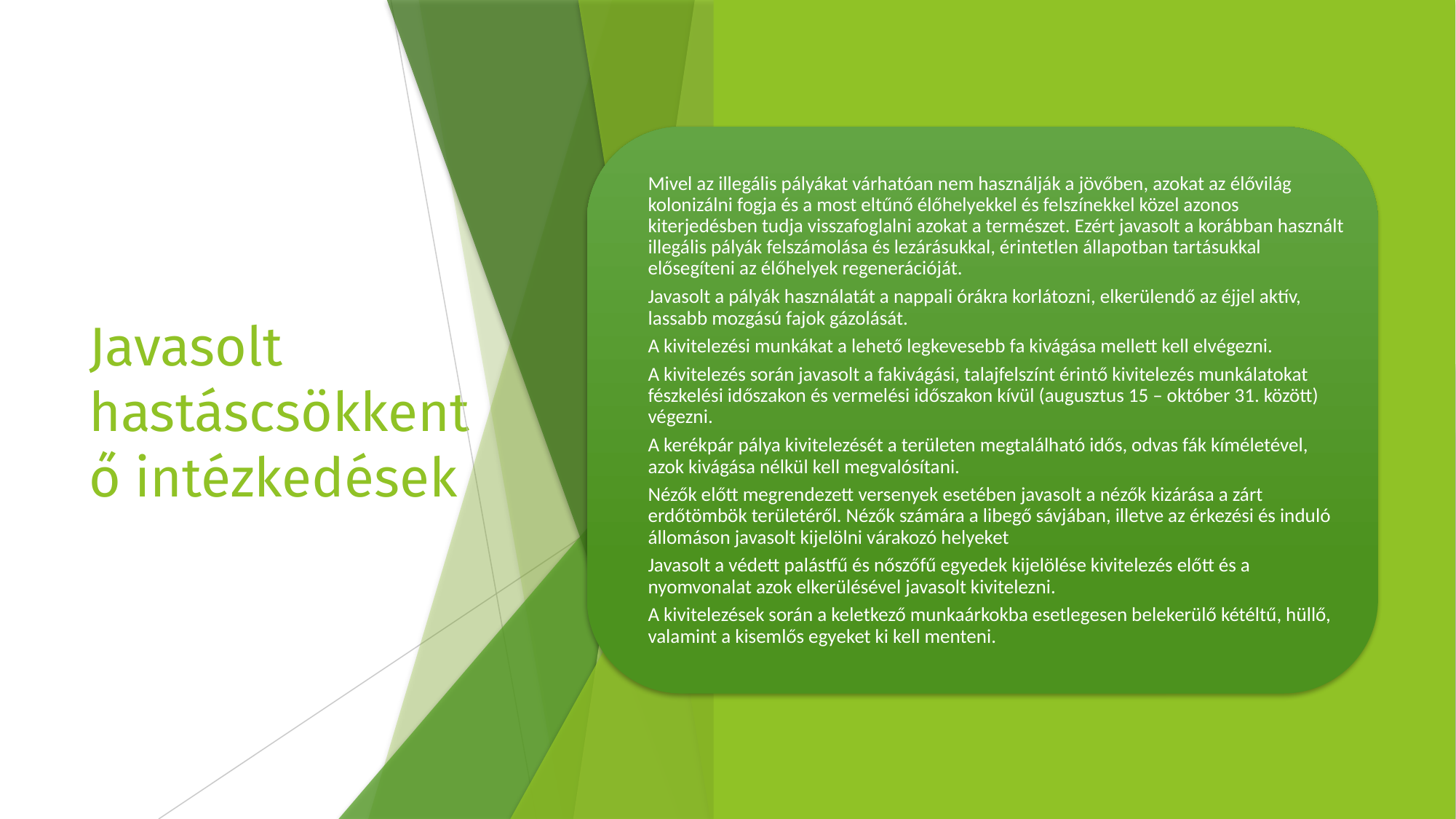

Mivel az illegális pályákat várhatóan nem használják a jövőben, azokat az élővilág kolonizálni fogja és a most eltűnő élőhelyekkel és felszínekkel közel azonos kiterjedésben tudja visszafoglalni azokat a természet. Ezért javasolt a korábban használt illegális pályák felszámolása és lezárásukkal, érintetlen állapotban tartásukkal elősegíteni az élőhelyek regenerációját.
Javasolt a pályák használatát a nappali órákra korlátozni, elkerülendő az éjjel aktív, lassabb mozgású fajok gázolását.
A kivitelezési munkákat a lehető legkevesebb fa kivágása mellett kell elvégezni.
A kivitelezés során javasolt a fakivágási, talajfelszínt érintő kivitelezés munkálatokat fészkelési időszakon és vermelési időszakon kívül (augusztus 15 – október 31. között) végezni.
A kerékpár pálya kivitelezését a területen megtalálható idős, odvas fák kíméletével, azok kivágása nélkül kell megvalósítani.
Nézők előtt megrendezett versenyek esetében javasolt a nézők kizárása a zárt erdőtömbök területéről. Nézők számára a libegő sávjában, illetve az érkezési és induló állomáson javasolt kijelölni várakozó helyeket
Javasolt a védett palástfű és nőszőfű egyedek kijelölése kivitelezés előtt és a nyomvonalat azok elkerülésével javasolt kivitelezni.
A kivitelezések során a keletkező munkaárkokba esetlegesen belekerülő kétéltű, hüllő, valamint a kisemlős egyeket ki kell menteni.
# Javasolt hastáscsökkentő intézkedések